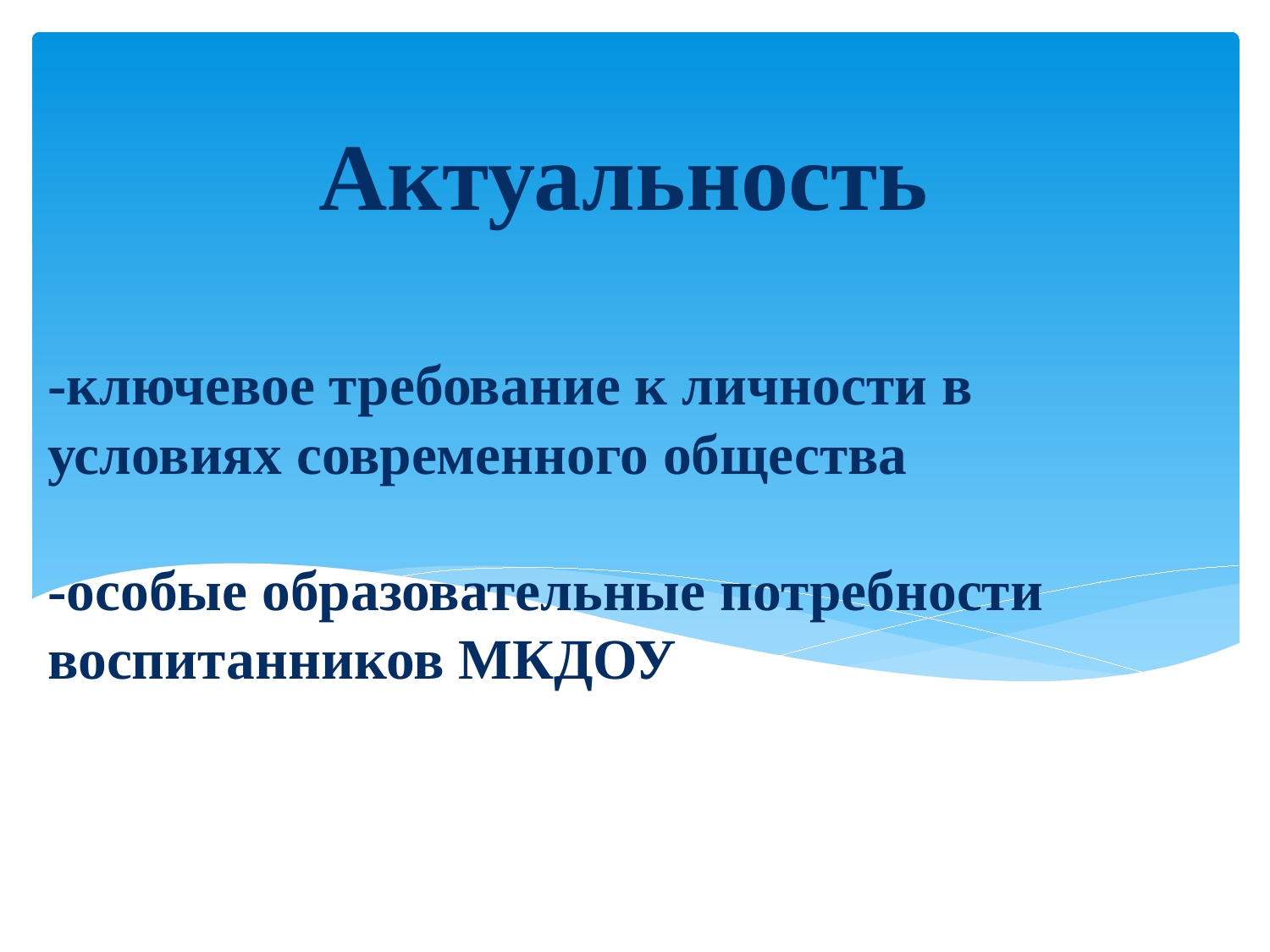

Актуальность
# -ключевое требование к личности в условиях современного общества -особые образовательные потребности воспитанников МКДОУ